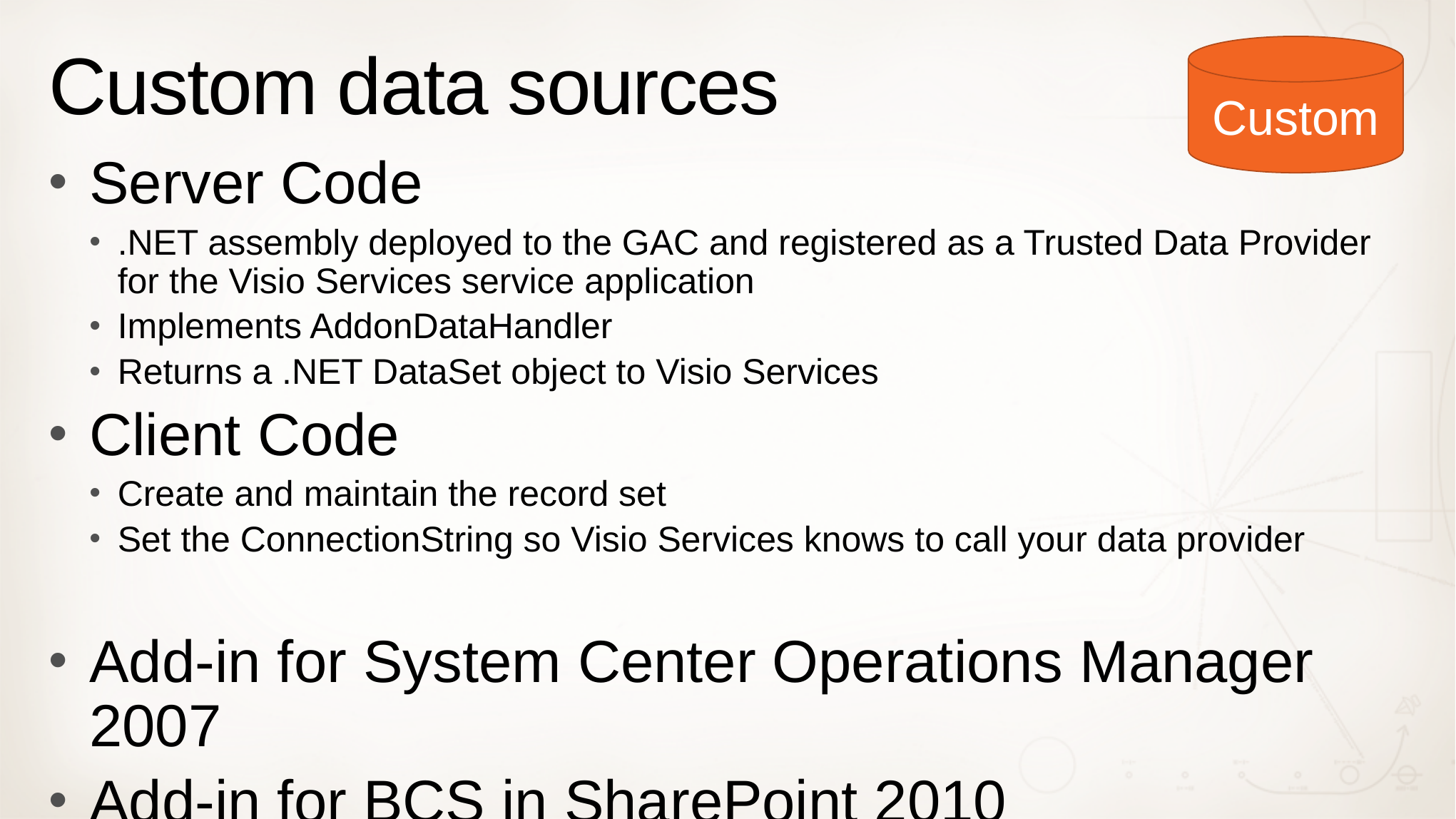

# Custom data sources
Custom
Server Code
.NET assembly deployed to the GAC and registered as a Trusted Data Provider for the Visio Services service application
Implements AddonDataHandler
Returns a .NET DataSet object to Visio Services
Client Code
Create and maintain the record set
Set the ConnectionString so Visio Services knows to call your data provider

Add-in for System Center Operations Manager 2007
Add-in for BCS in SharePoint 2010